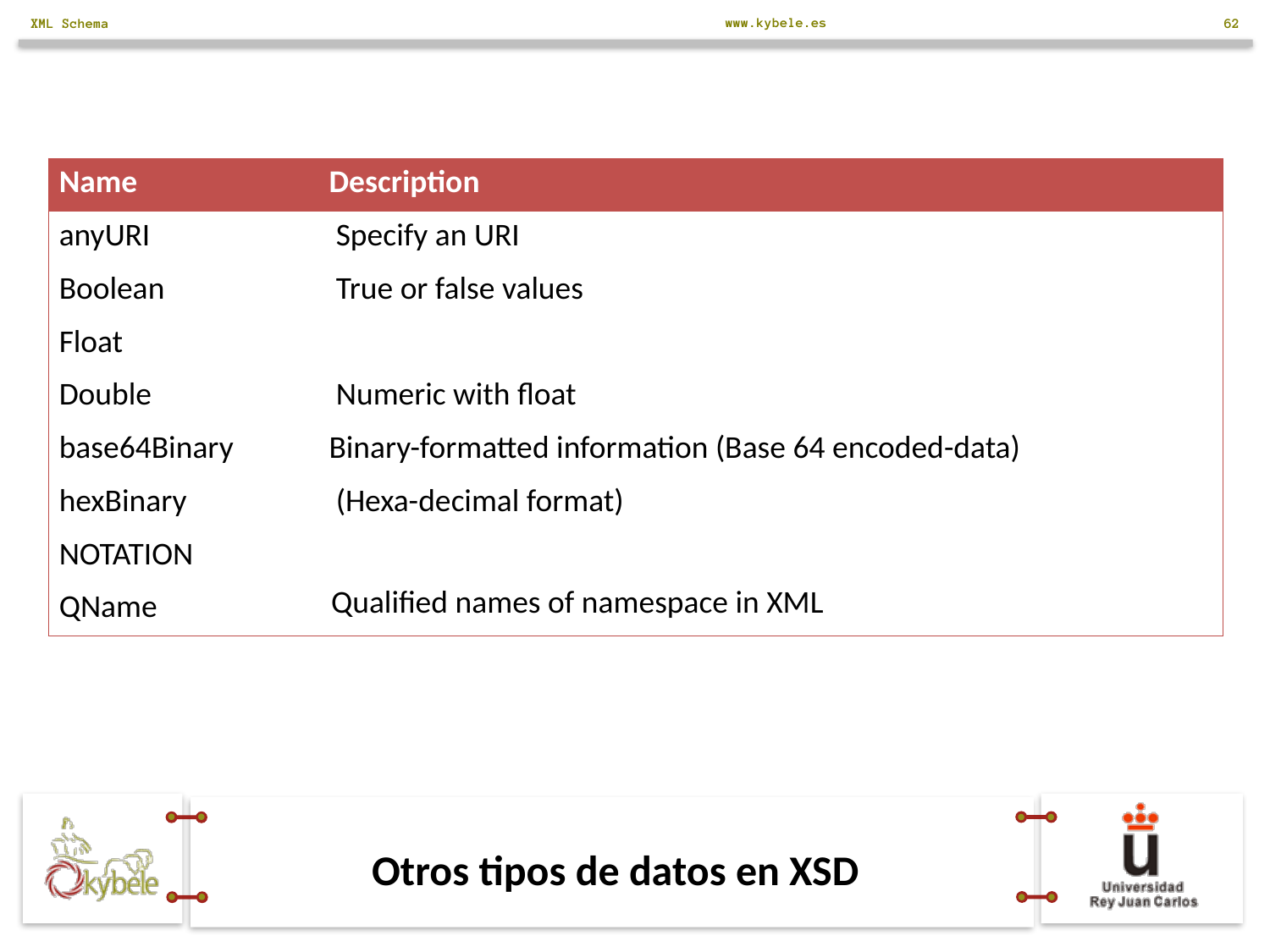

XML Schema
62
| Name | Description |
| --- | --- |
| anyURI | Specify an URI |
| Boolean | True or false values |
| Float |  |
| Double | Numeric with float |
| base64Binary | Binary-formatted information (Base 64 encoded-data) |
| hexBinary | (Hexa-decimal format) |
| NOTATION |  |
| QName | Qualified names of namespace in XML |
# Otros tipos de datos en XSD